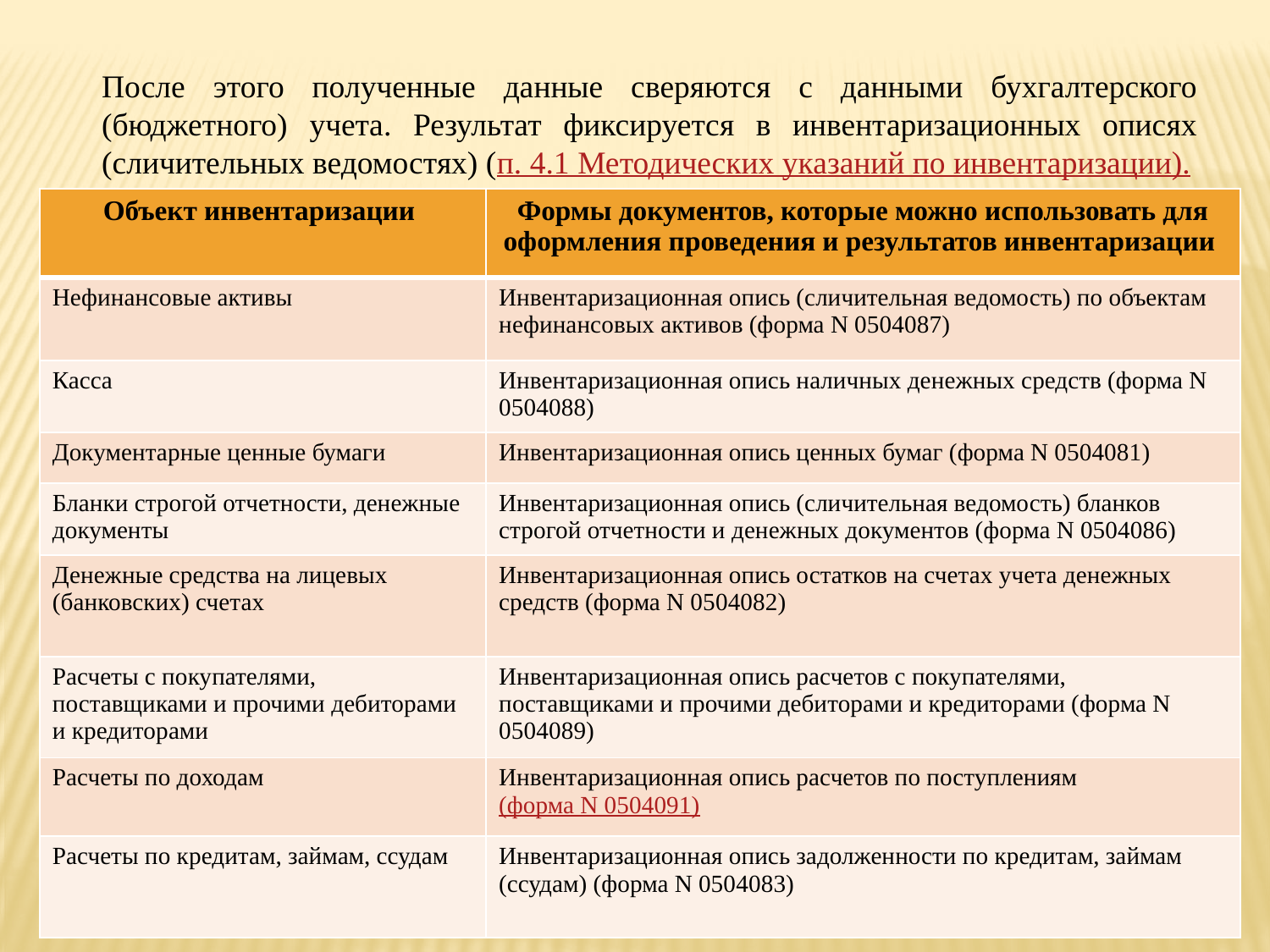

После этого полученные данные сверяются с данными бухгалтерского (бюджетного) учета. Результат фиксируется в инвентаризационных описях (сличительных ведомостях) (п. 4.1 Методических указаний по инвентаризации).
| Объект инвентаризации | Формы документов, которые можно использовать для оформления проведения и результатов инвентаризации |
| --- | --- |
| Нефинансовые активы | Инвентаризационная опись (сличительная ведомость) по объектам нефинансовых активов (форма N 0504087) |
| Касса | Инвентаризационная опись наличных денежных средств (форма N 0504088) |
| Документарные ценные бумаги | Инвентаризационная опись ценных бумаг (форма N 0504081) |
| Бланки строгой отчетности, денежные документы | Инвентаризационная опись (сличительная ведомость) бланков строгой отчетности и денежных документов (форма N 0504086) |
| Денежные средства на лицевых (банковских) счетах | Инвентаризационная опись остатков на счетах учета денежных средств (форма N 0504082) |
| Расчеты с покупателями, поставщиками и прочими дебиторами и кредиторами | Инвентаризационная опись расчетов с покупателями, поставщиками и прочими дебиторами и кредиторами (форма N 0504089) |
| Расчеты по доходам | Инвентаризационная опись расчетов по поступлениям (форма N 0504091) |
| Расчеты по кредитам, займам, ссудам | Инвентаризационная опись задолженности по кредитам, займам (ссудам) (форма N 0504083) |